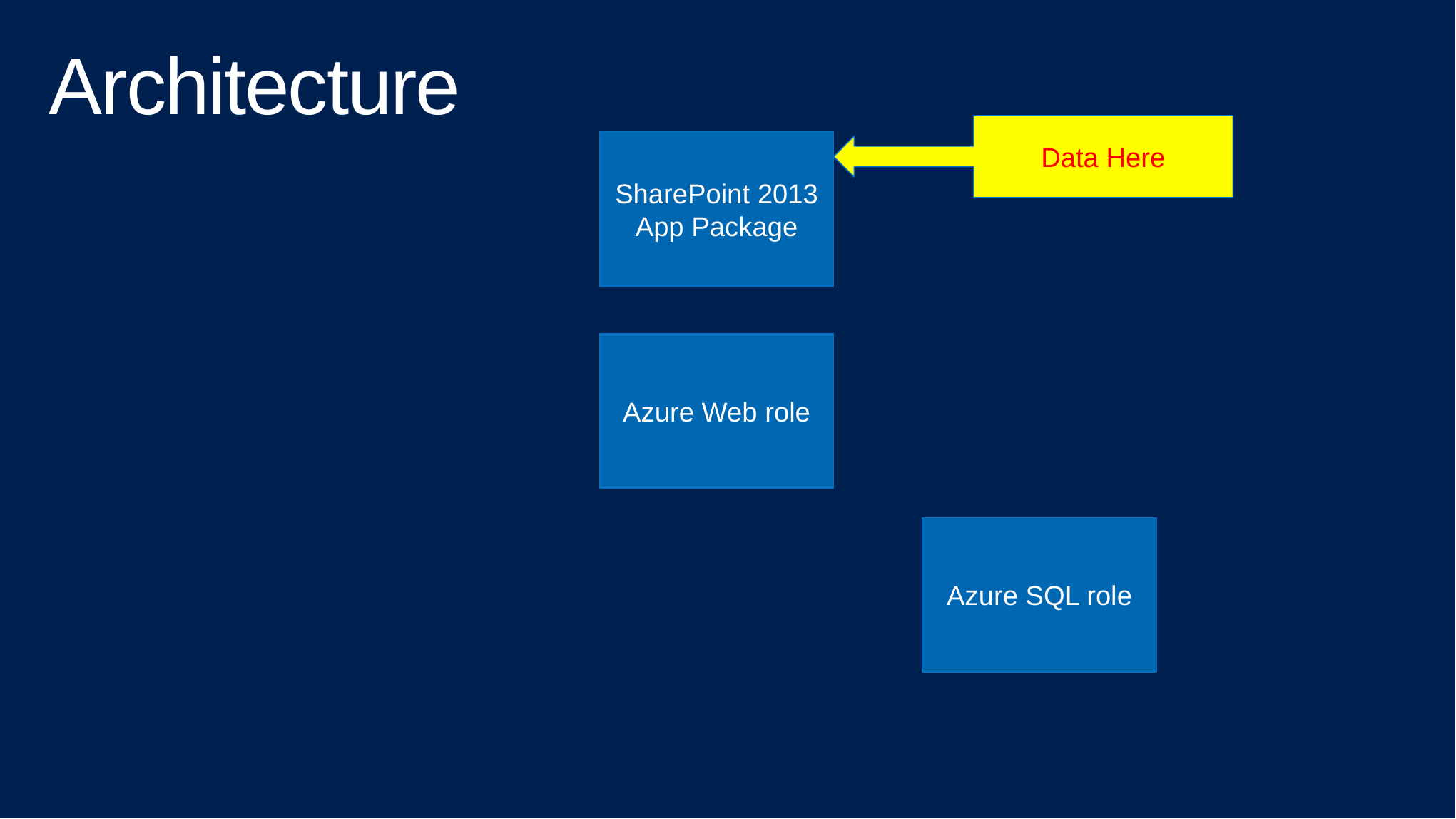

# Architecture
Data Here
SharePoint 2013
App Package
Azure Web role
Azure SQL role